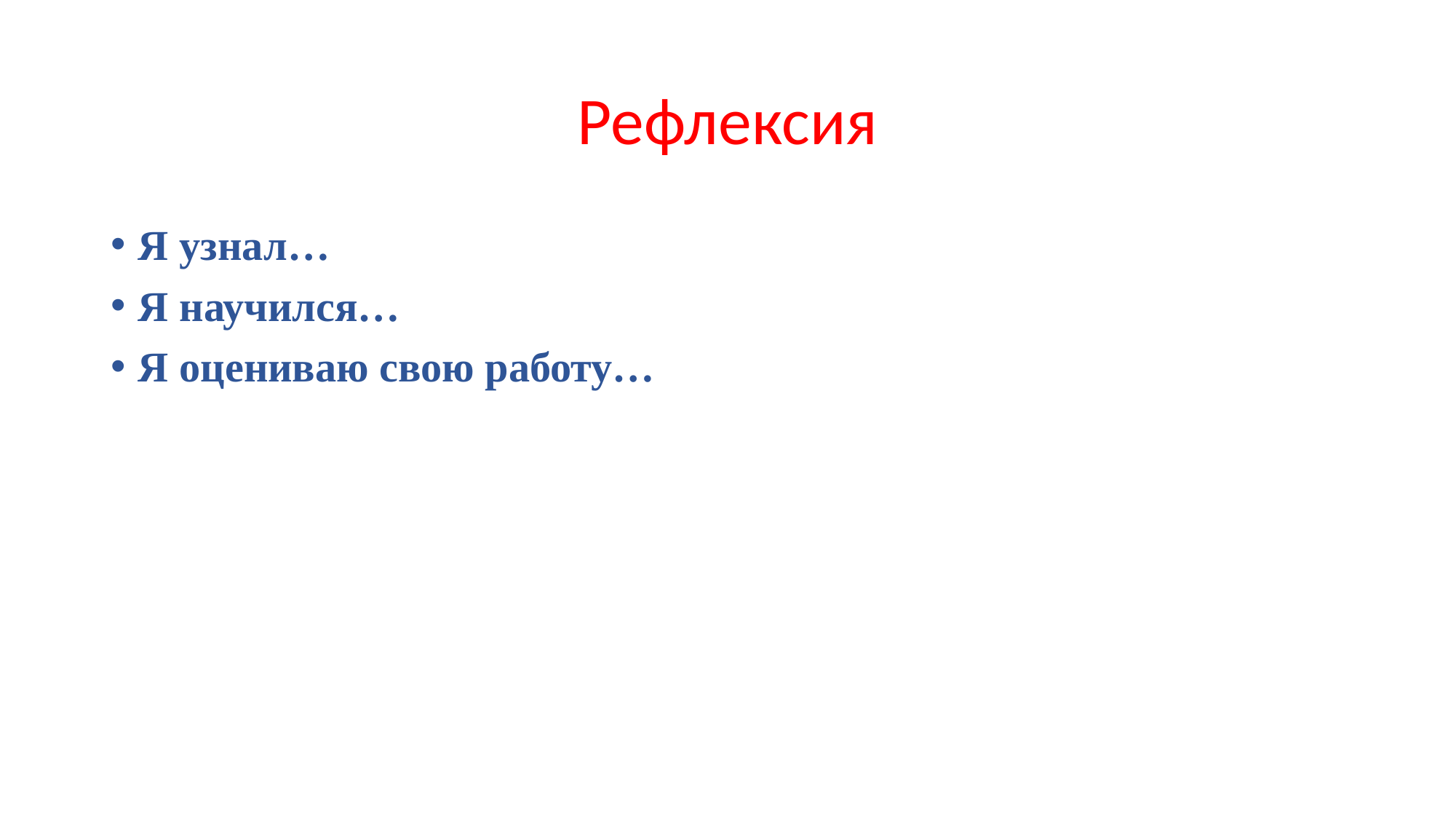

# Рефлексия
Я узнал…
Я научился…
Я оцениваю свою работу…